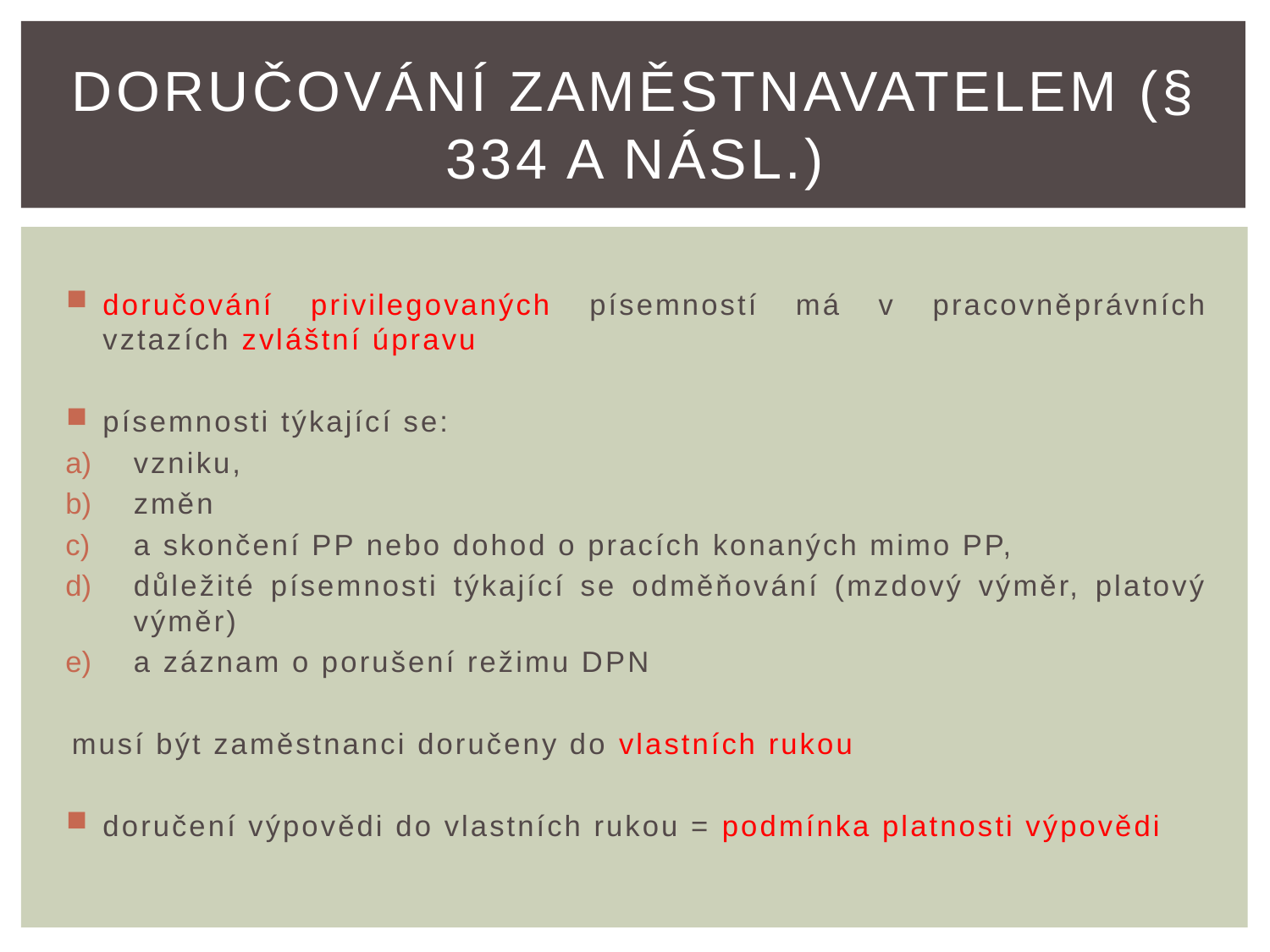

# Doručování ZAMĚSTNAVATELEM (§ 334 a násl.)

doručování privilegovaných písemností má v pracovněprávních vztazích zvláštní úpravu

písemnosti týkající se:
vzniku,
změn
a skončení PP nebo dohod o pracích konaných mimo PP,
důležité písemnosti týkající se odměňování (mzdový výměr, platový výměr)
a záznam o porušení režimu DPN

musí být zaměstnanci doručeny do vlastních rukou

doručení výpovědi do vlastních rukou = podmínka platnosti výpovědi